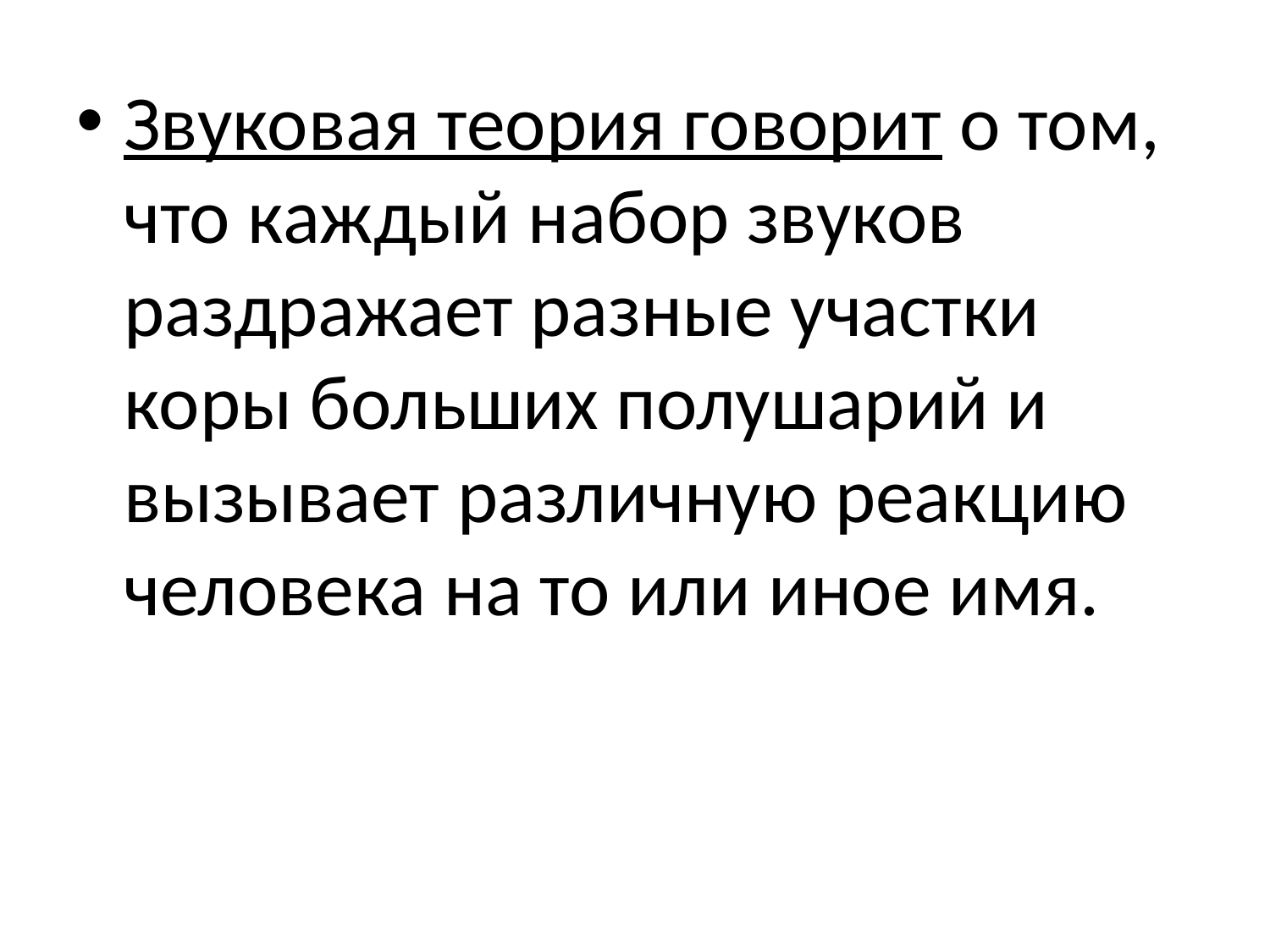

#
Звуковая теория говорит о том, что каждый набор звуков раздражает разные участки коры больших полушарий и вызывает различную реакцию человека на то или иное имя.